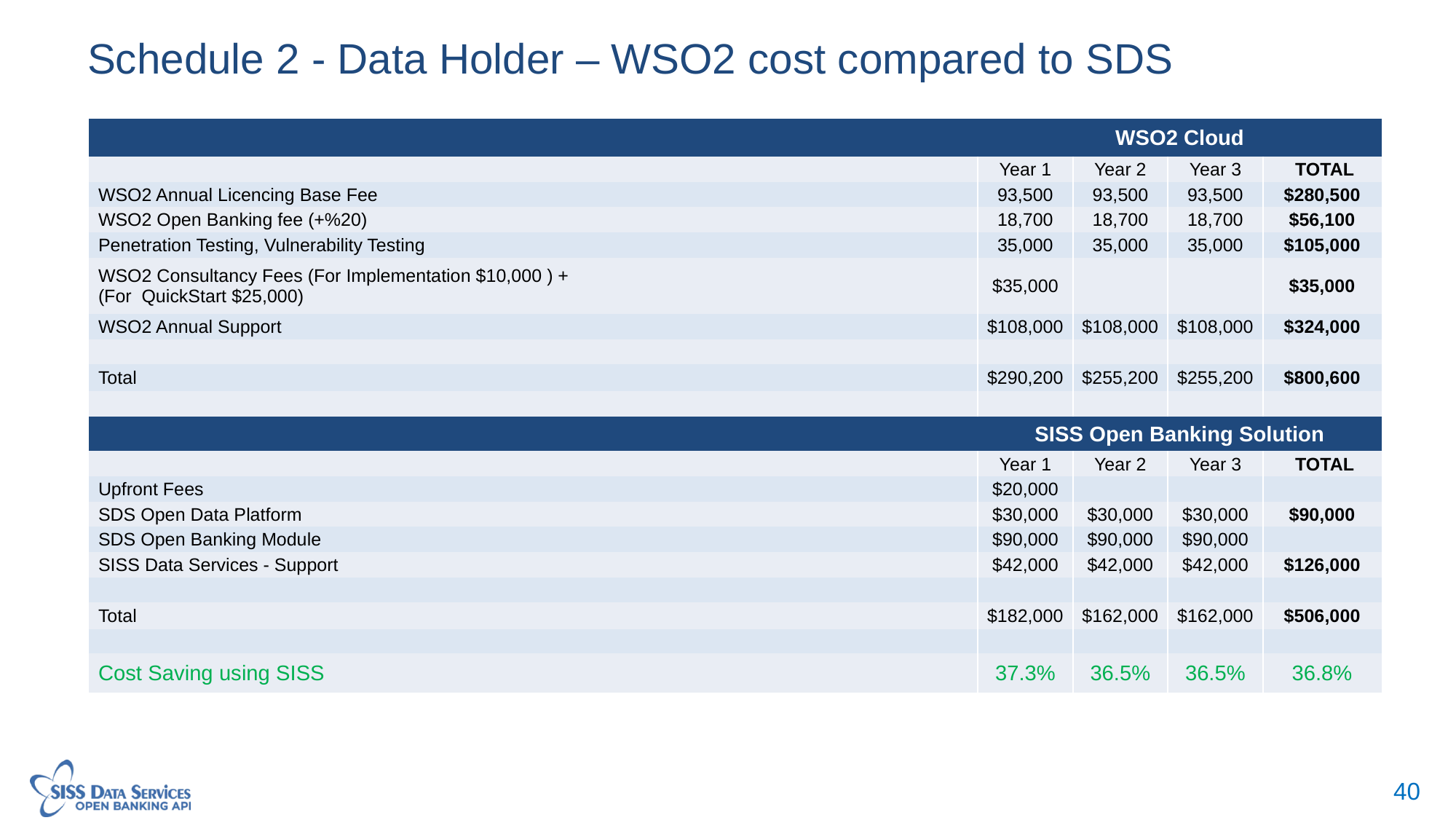

# Schedule 2 - Data Holder – WSO2 cost compared to SDS
|  | WSO2 Cloud |  |  |  |
| --- | --- | --- | --- | --- |
|  | Year 1 | Year 2 | Year 3 | TOTAL |
| WSO2 Annual Licencing Base Fee | 93,500 | 93,500 | 93,500 | $280,500 |
| WSO2 Open Banking fee (+%20) | 18,700 | 18,700 | 18,700 | $56,100 |
| Penetration Testing, Vulnerability Testing | 35,000 | 35,000 | 35,000 | $105,000 |
| WSO2 Consultancy Fees (For Implementation $10,000 ) + (For QuickStart $25,000) | $35,000 |  |  | $35,000 |
| WSO2 Annual Support | $108,000 | $108,000 | $108,000 | $324,000 |
|  |  |  |  |  |
| Total | $290,200 | $255,200 | $255,200 | $800,600 |
|  |  |  |  |  |
|  | SISS Open Banking Solution |  |  |  |
|  | Year 1 | Year 2 | Year 3 | TOTAL |
| Upfront Fees | $20,000 |  |  |  |
| SDS Open Data Platform | $30,000 | $30,000 | $30,000 | $90,000 |
| SDS Open Banking Module | $90,000 | $90,000 | $90,000 |  |
| SISS Data Services - Support | $42,000 | $42,000 | $42,000 | $126,000 |
|  |  |  |  |  |
| Total | $182,000 | $162,000 | $162,000 | $506,000 |
|  |  |  |  |  |
| Cost Saving using SISS | 37.3% | 36.5% | 36.5% | 36.8% |
40